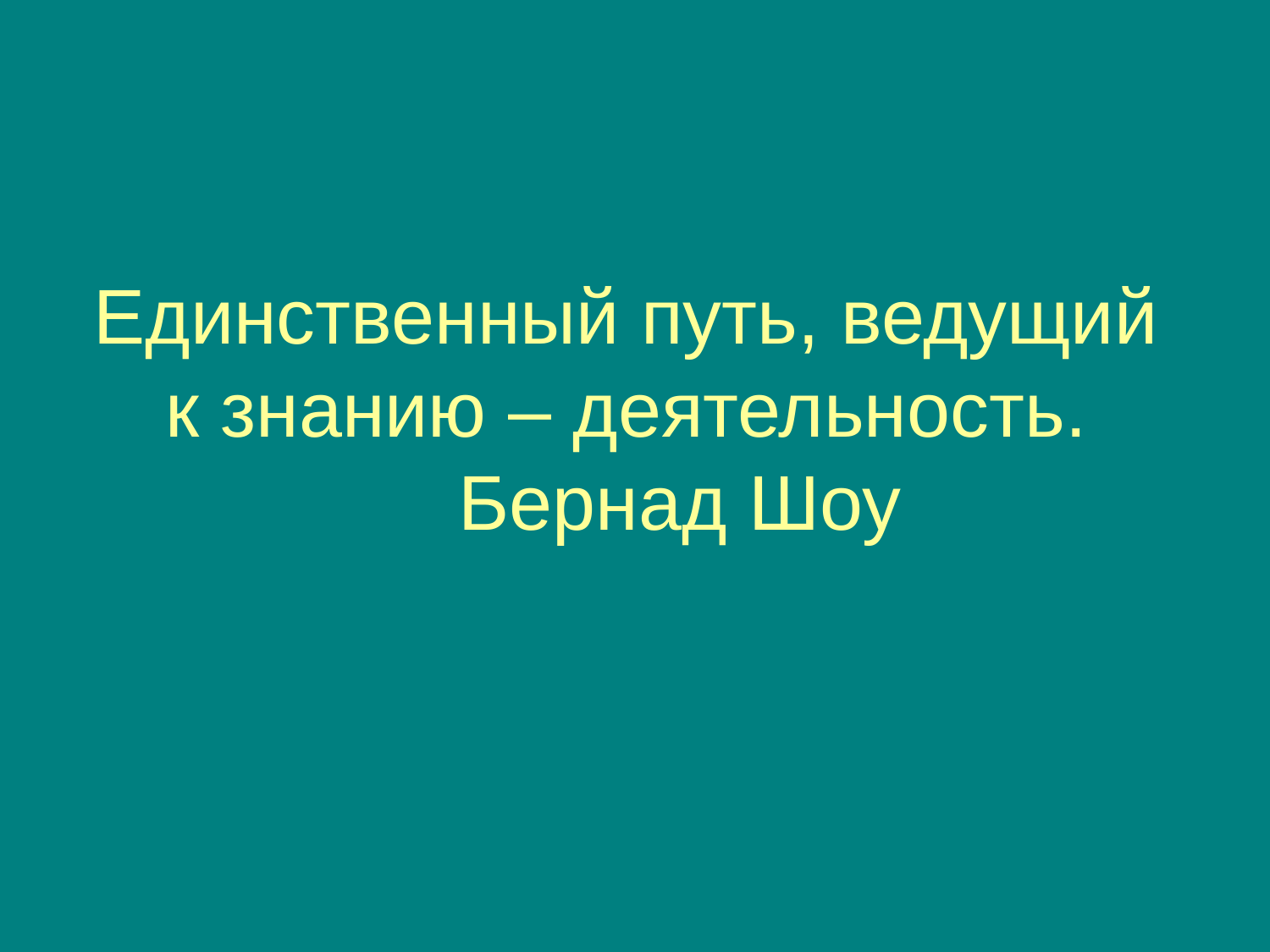

# Единственный путь, ведущий к знанию – деятельность. Бернад Шоу